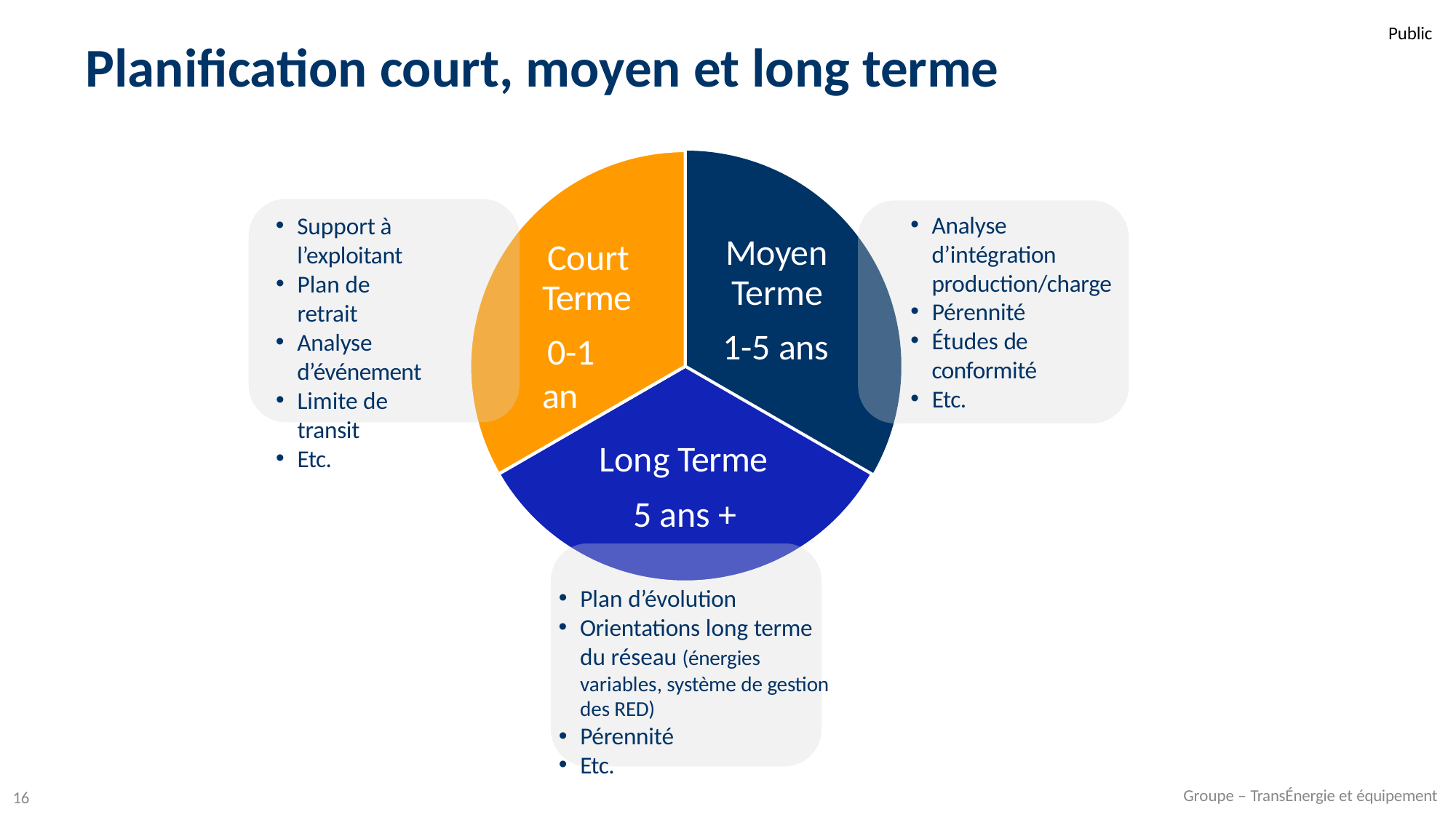

Public
# Planification court, moyen et long terme

Analyse d’intégration production/charge
Pérennité
Études de conformité
Etc.
Support à l’exploitant
Plan de retrait
Analyse d’événement
Limite de transit
Etc.
Moyen Terme
1-5 ans
Court Terme
0-1 an

Long Terme 5 ans +

Plan d’évolution
Orientations long terme du réseau (énergies variables, système de gestion des RED)
Pérennité
Etc.
Groupe – TransÉnergie et équipement
16